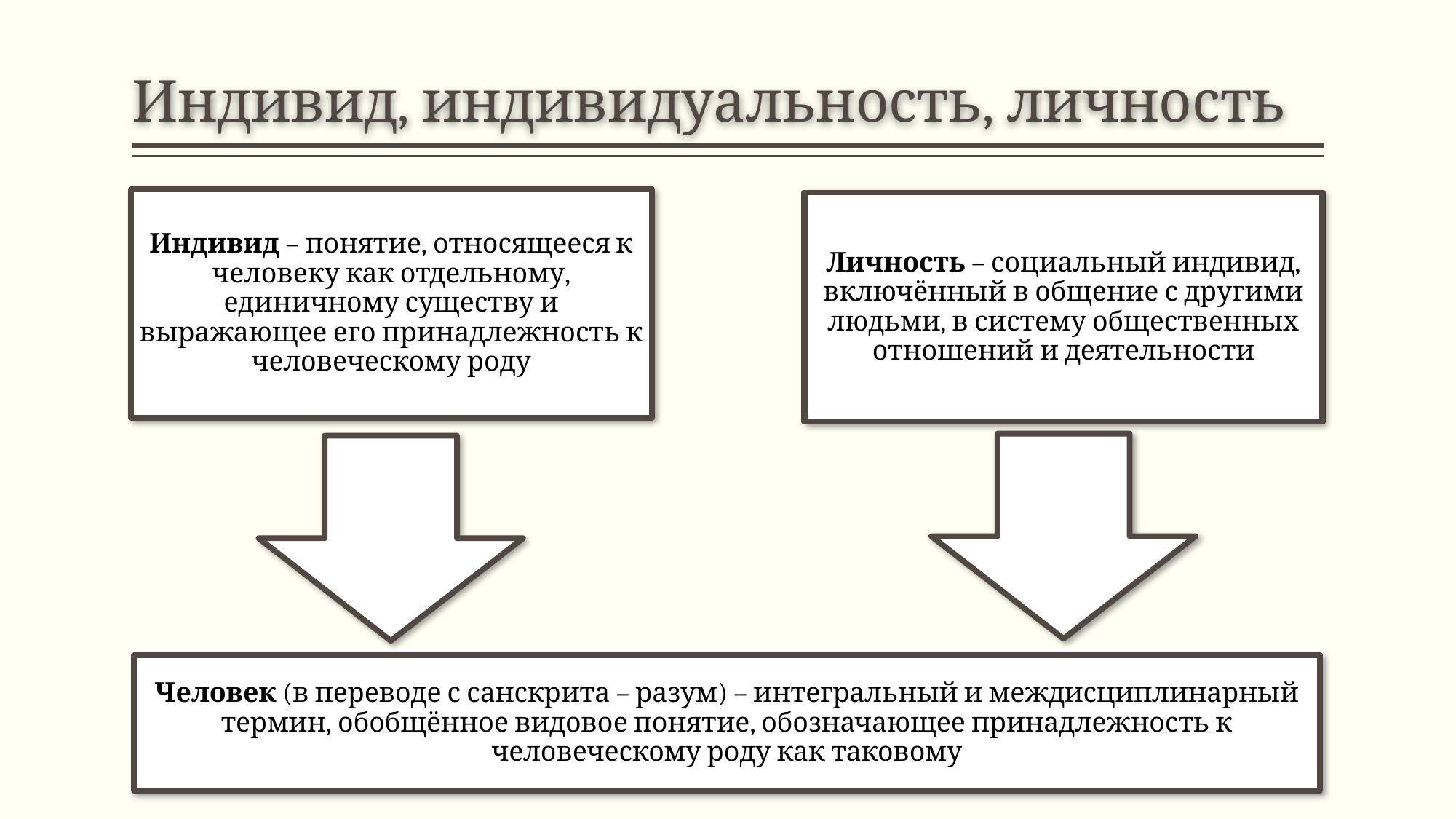

# Индивид, индивидуальность, личность
Индивид – понятие, относящееся к человеку как отдельному, единичному существу и выражающее его принадлежность к человеческому роду

Личность – социальный индивид, включённый в общение с другими людьми, в систему общественных отношений и деятельности

Человек (в переводе с санскрита – разум) – интегральный и междисциплинарный термин, обобщённое видовое понятие, обозначающее принадлежность к человеческому роду как таковому